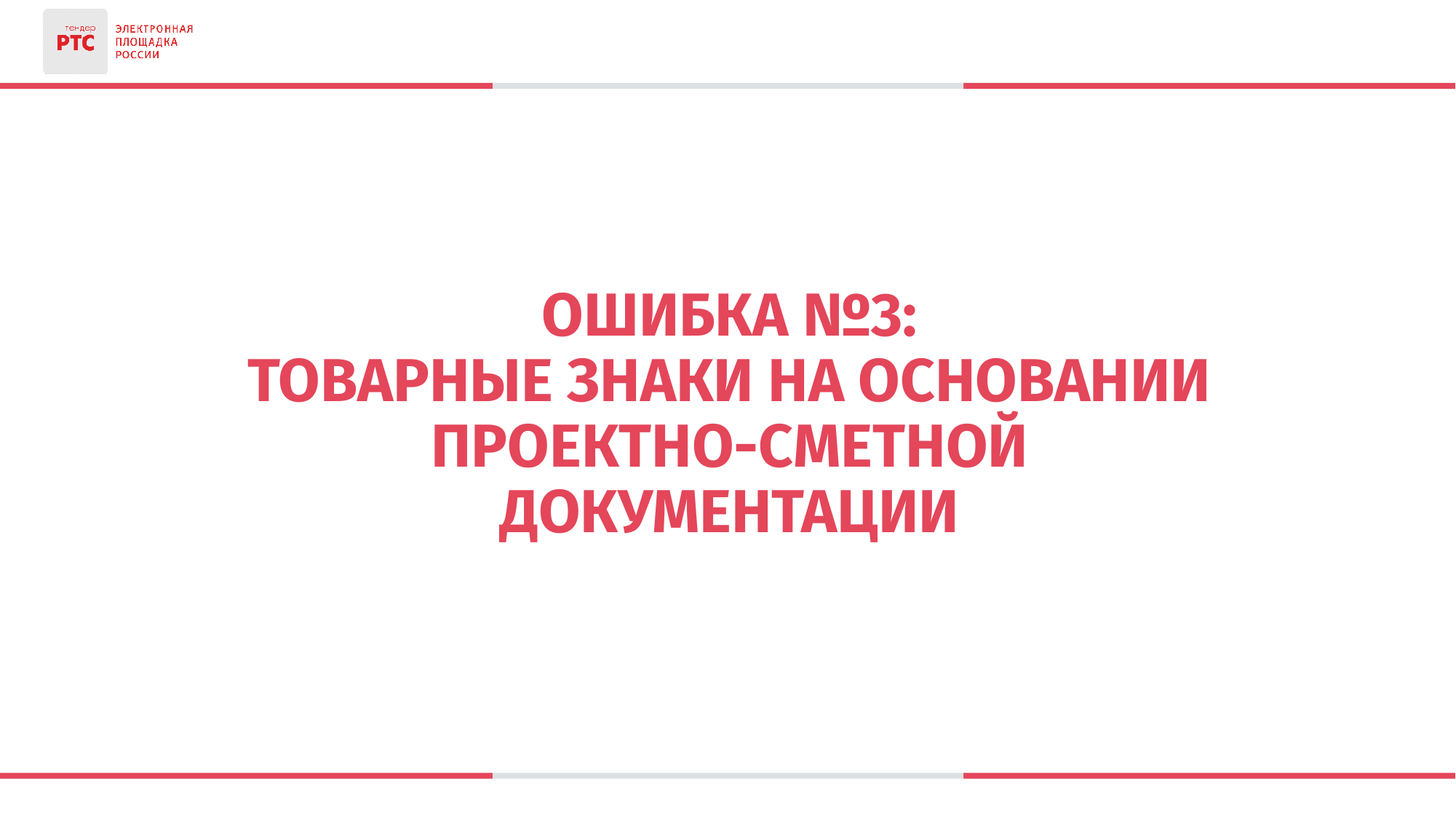

Ошибка №3:
Товарные знаки на основании проектно-сметной документации